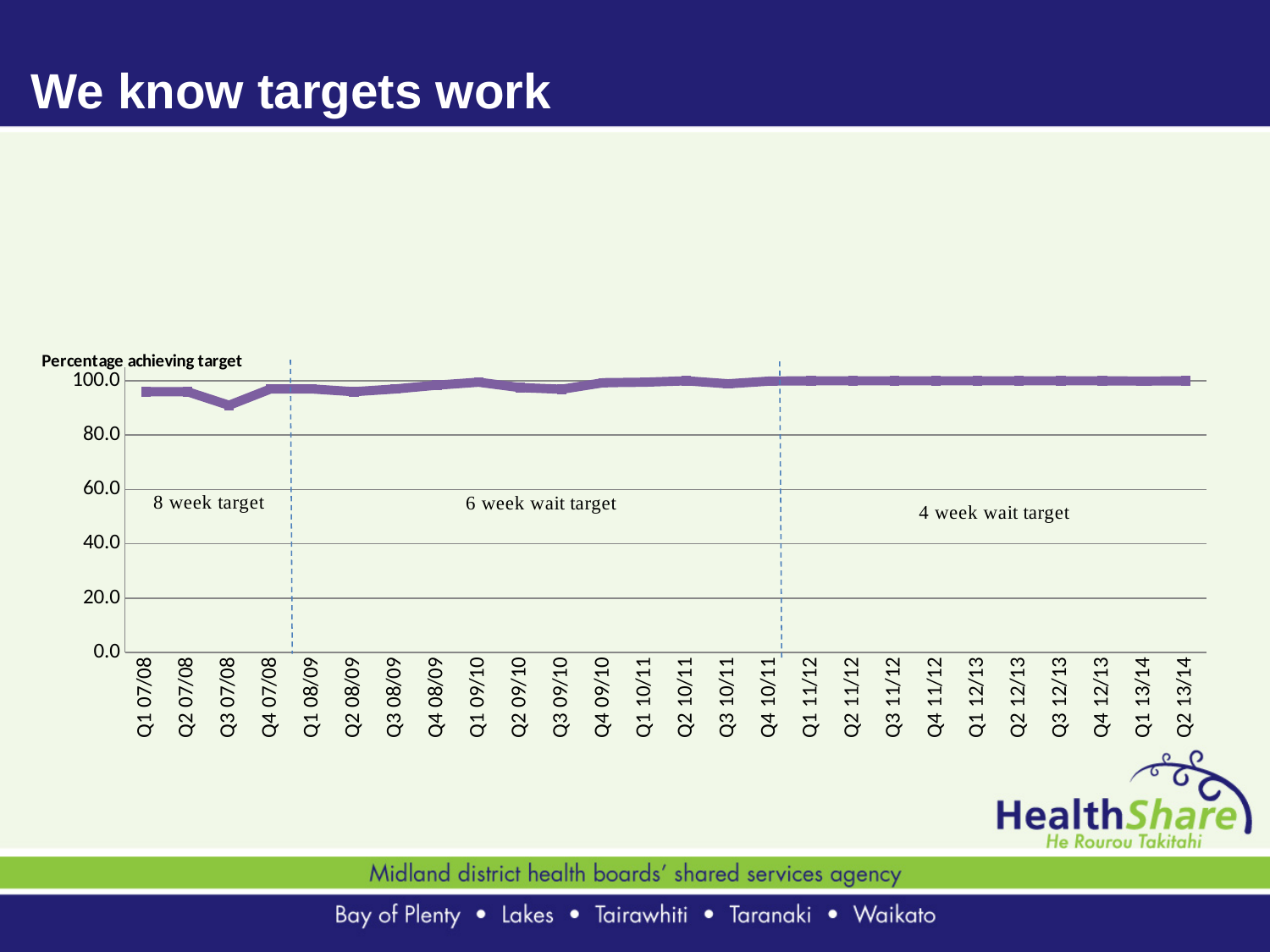

# We know targets work

### Chart

| Category | % |
|---|---|
| Q1 07/08 | 96.0 |
| Q2 07/08 | 96.0 |
| Q3 07/08 | 91.0 |
| Q4 07/08 | 97.0 |
| Q1 08/09 | 97.0 |
| Q2 08/09 | 96.0 |
| Q3 08/09 | 97.0 |
| Q4 08/09 | 98.4 |
| Q1 09/10 | 99.5 |
| Q2 09/10 | 97.5 |
| Q3 09/10 | 96.9 |
| Q4 09/10 | 99.3 |
| Q1 10/11 | 99.5 |
| Q2 10/11 | 100.0 |
| Q3 10/11 | 98.9 |
| Q4 10/11 | 99.9 |
| Q1 11/12 | 100.0 |
| Q2 11/12 | 100.0 |
| Q3 11/12 | 100.0 |
| Q4 11/12 | 100.0 |
| Q1 12/13 | 100.0 |
| Q2 12/13 | 100.0 |
| Q3 12/13 | 100.0 |
| Q4 12/13 | 100.0 |
| Q1 13/14 | 99.9 |
| Q2 13/14 | 100.0 |